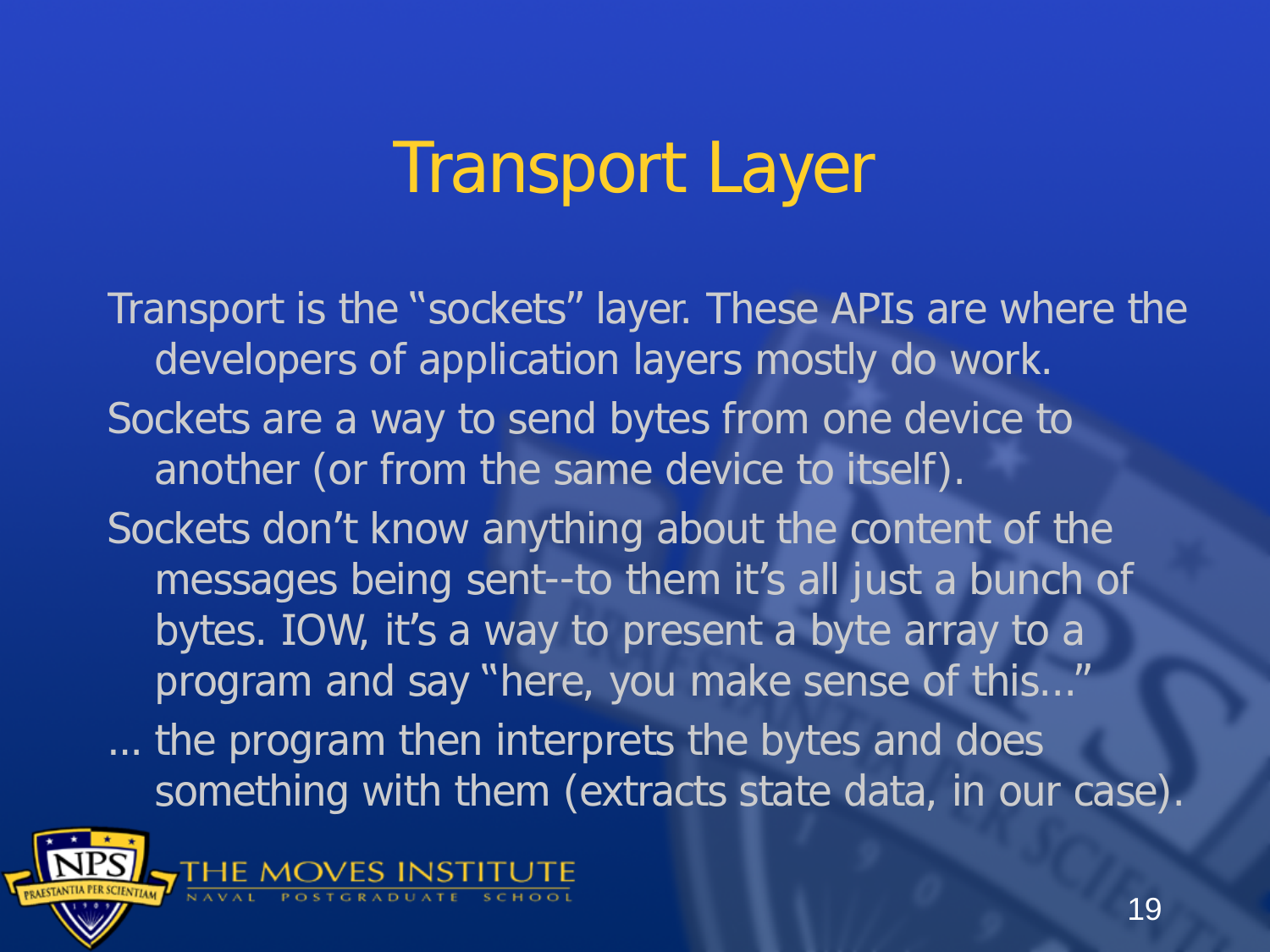

# Transport Layer
Transport is the “sockets” layer. These APIs are where the developers of application layers mostly do work.
Sockets are a way to send bytes from one device to another (or from the same device to itself).
Sockets don’t know anything about the content of the messages being sent--to them it’s all just a bunch of bytes. IOW, it’s a way to present a byte array to a program and say “here, you make sense of this...”
… the program then interprets the bytes and does something with them (extracts state data, in our case).
19